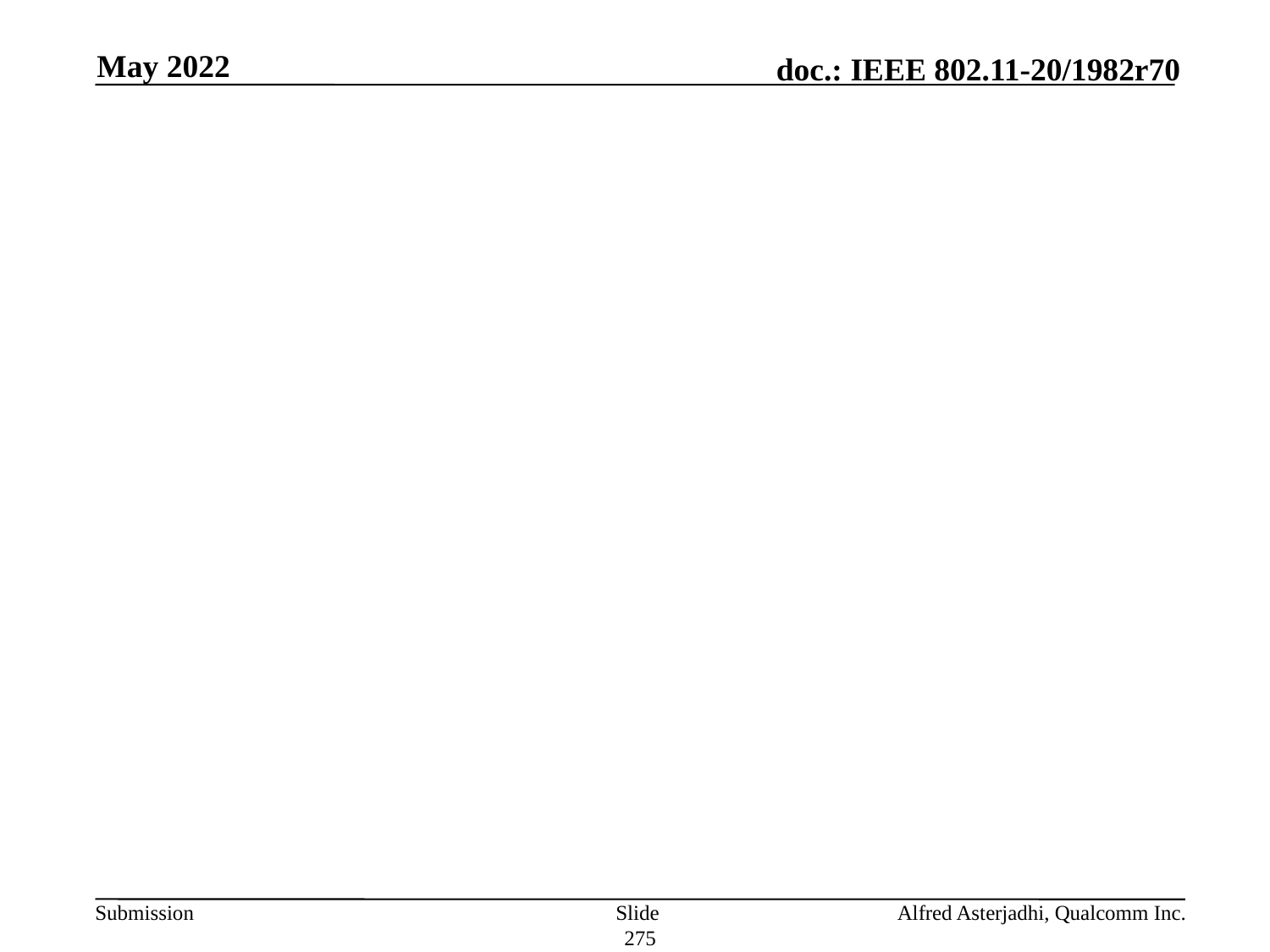

May 2022
#

Slide 275
Alfred Asterjadhi, Qualcomm Inc.